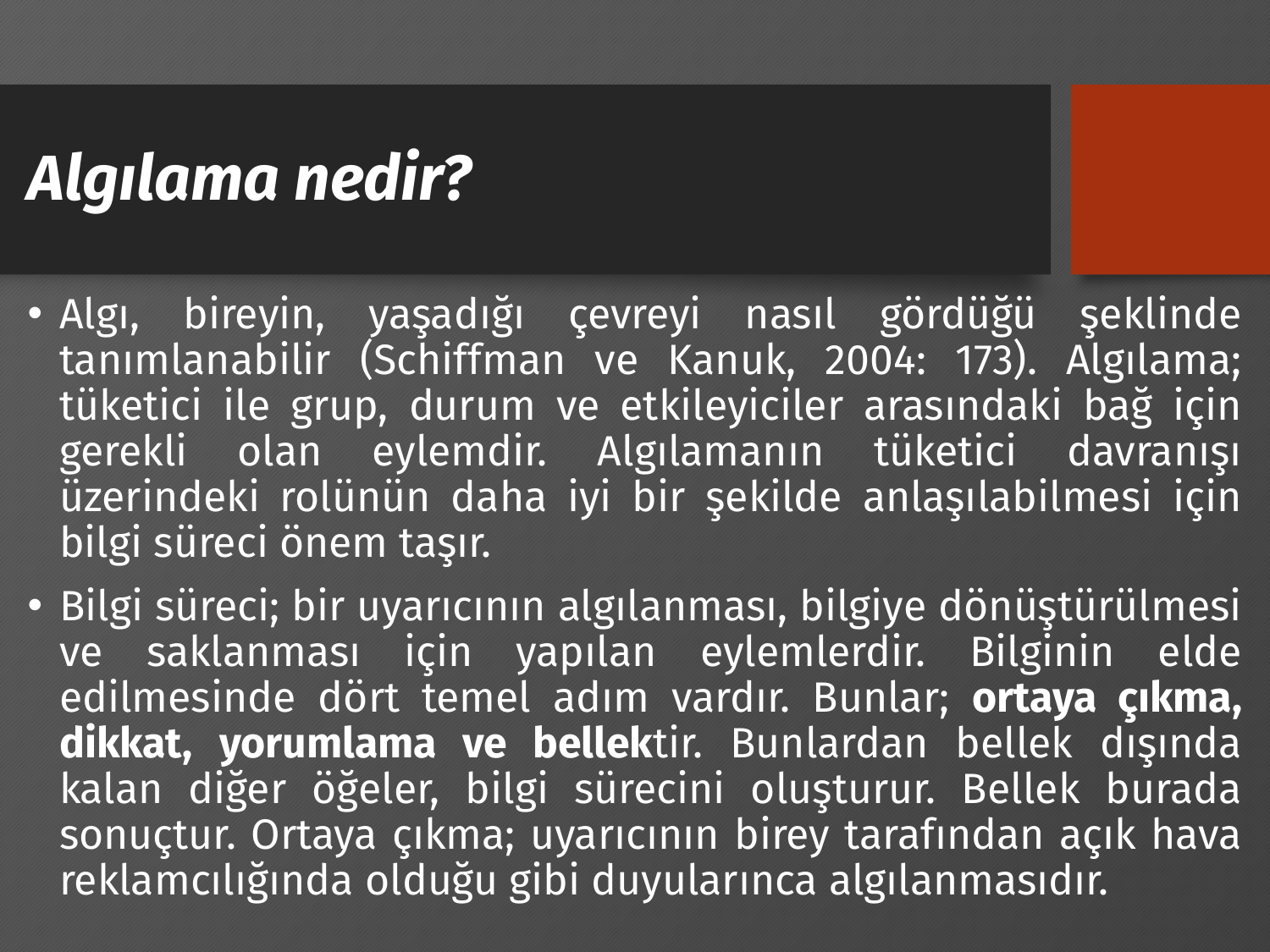

# Algılama nedir?
Algı, bireyin, yaşadığı çevreyi nasıl gördüğü şeklinde tanımlanabilir (Schiffman ve Kanuk, 2004: 173). Algılama; tüketici ile grup, durum ve etkileyiciler arasındaki bağ için gerekli olan eylemdir. Algılamanın tüketici davranışı üzerindeki rolünün daha iyi bir şekilde anlaşılabilmesi için bilgi süreci önem taşır.
Bilgi süreci; bir uyarıcının algılanması, bilgiye dönüştürülmesi ve saklanması için yapılan eylemlerdir. Bilginin elde edilmesinde dört temel adım vardır. Bunlar; ortaya çıkma, dikkat, yorumlama ve bellektir. Bunlardan bellek dışında kalan diğer öğeler, bilgi sürecini oluşturur. Bellek burada sonuçtur. Ortaya çıkma; uyarıcının birey tarafından açık hava reklamcılığında olduğu gibi duyularınca algılanmasıdır.